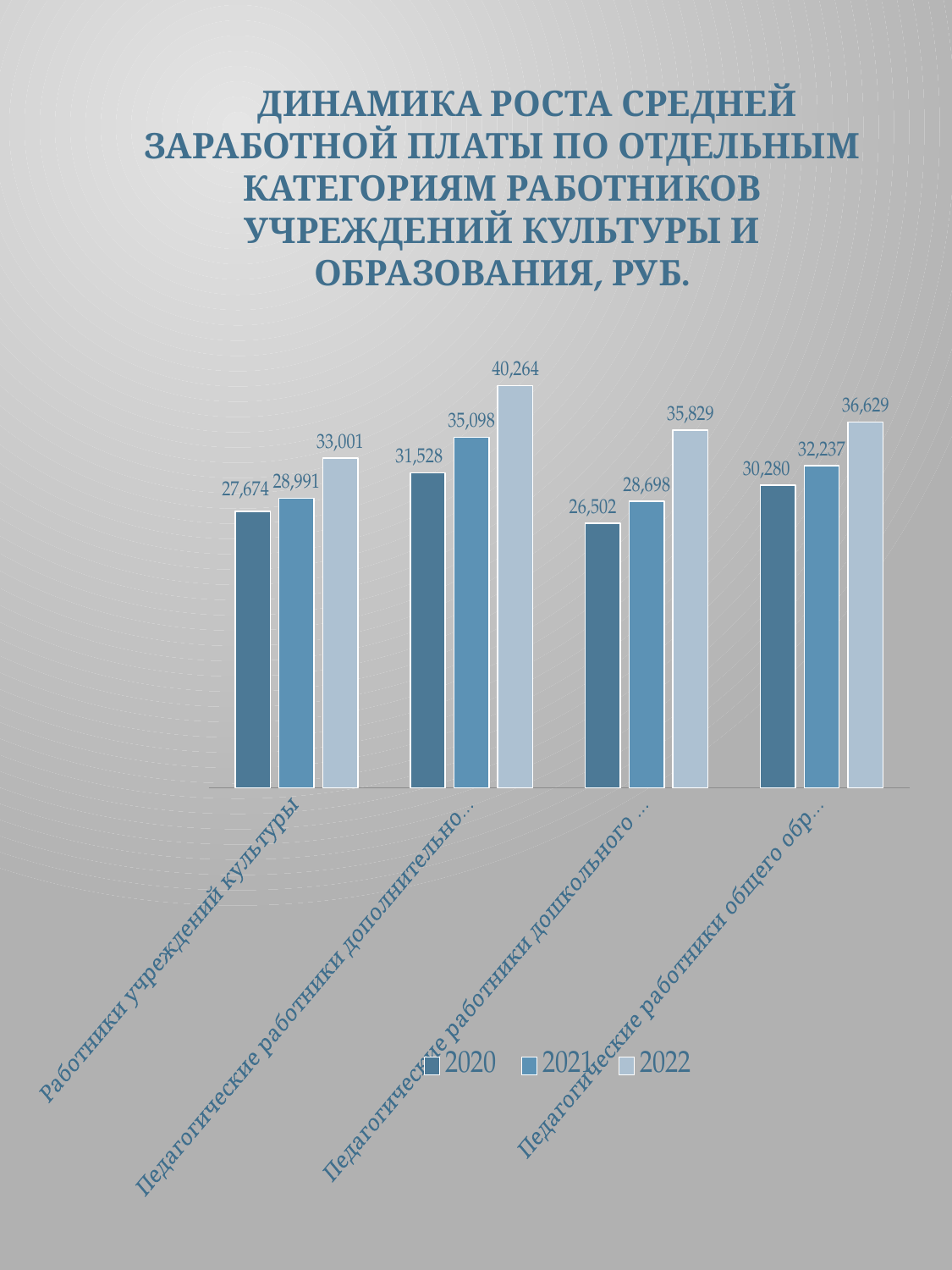

ДИНАМИКА РОСТА СРЕДНЕЙ ЗАРАБОТНОЙ ПЛАТЫ ПО ОТДЕЛЬНЫМ КАТЕГОРИЯМ РАБОТНИКОВ УЧРЕЖДЕНИЙ КУЛЬТУРЫ И ОБРАЗОВАНИЯ, РУБ.

### Chart

| Category | 2020 | 2021 | 2022 |
|---|---|---|---|
| Работники учреждений культуры | 27674.0 | 28991.3 | 33001.0 |
| Педагогические работники дополнительного образования | 31527.8 | 35098.4 | 40264.0 |
| Педагогические работники дошкольного образования | 26502.2 | 28698.3 | 35829.0 |
| Педагогические работники общего образования | 30279.7 | 32237.0 | 36629.0 |